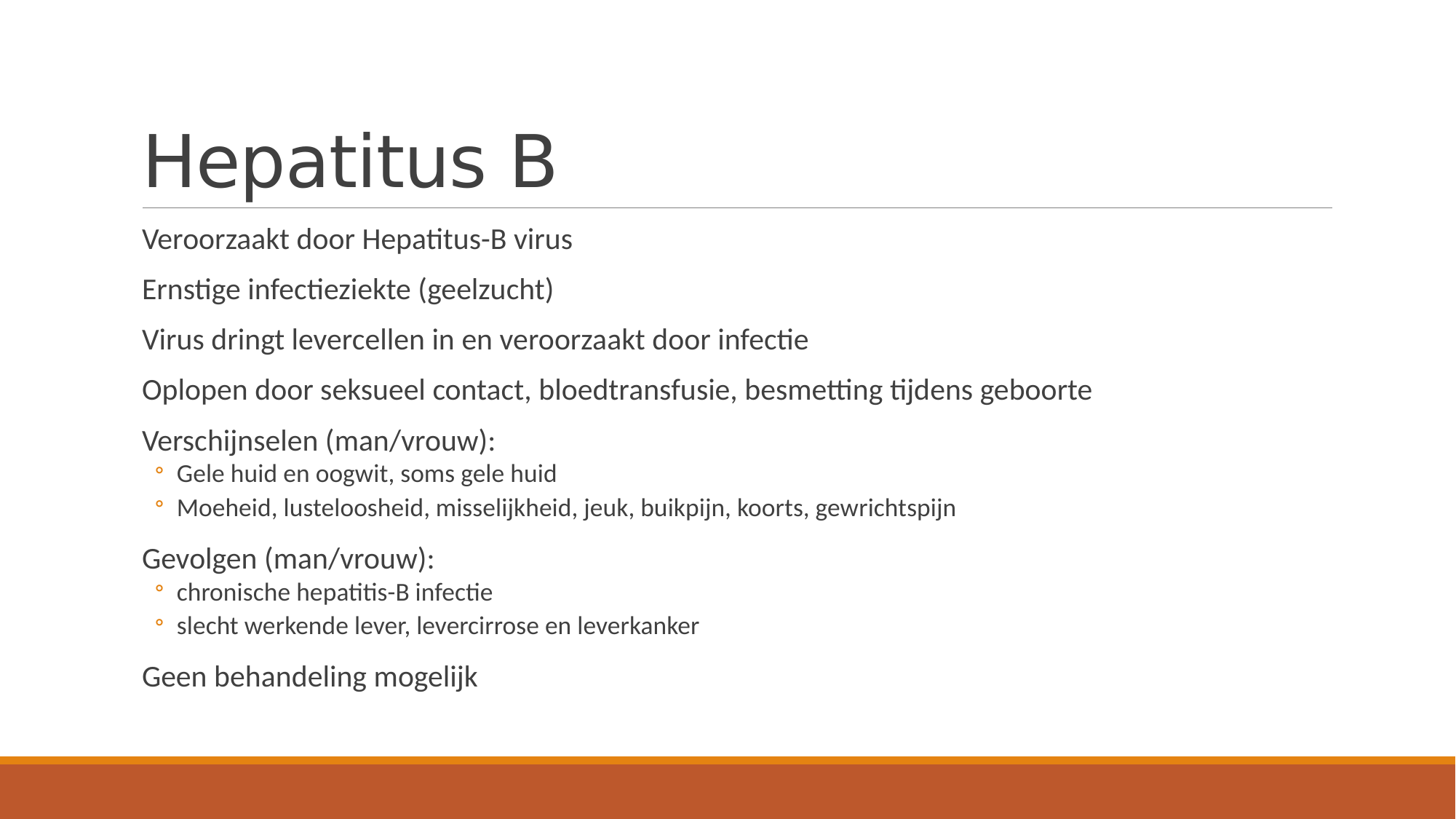

# Hepatitus B
Veroorzaakt door Hepatitus-B virus
Ernstige infectieziekte (geelzucht)
Virus dringt levercellen in en veroorzaakt door infectie
Oplopen door seksueel contact, bloedtransfusie, besmetting tijdens geboorte
Verschijnselen (man/vrouw):
Gele huid en oogwit, soms gele huid
Moeheid, lusteloosheid, misselijkheid, jeuk, buikpijn, koorts, gewrichtspijn
Gevolgen (man/vrouw):
chronische hepatitis-B infectie
slecht werkende lever, levercirrose en leverkanker
Geen behandeling mogelijk